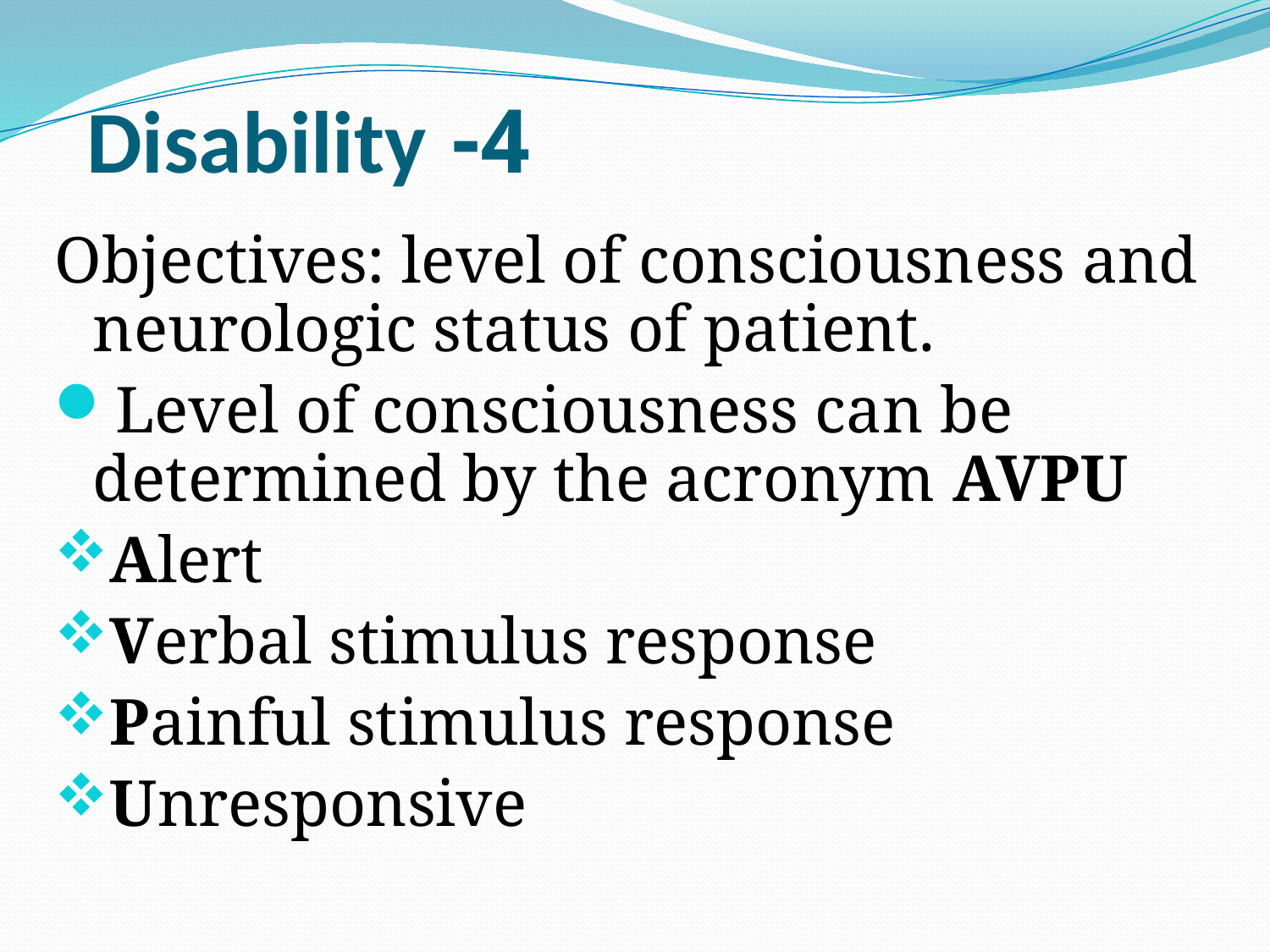

# 4- Disability

Objectives: level of consciousness and neurologic status of patient.
Level of consciousness can be determined by the acronym AVPU
Alert
Verbal stimulus response
Painful stimulus response
Unresponsive